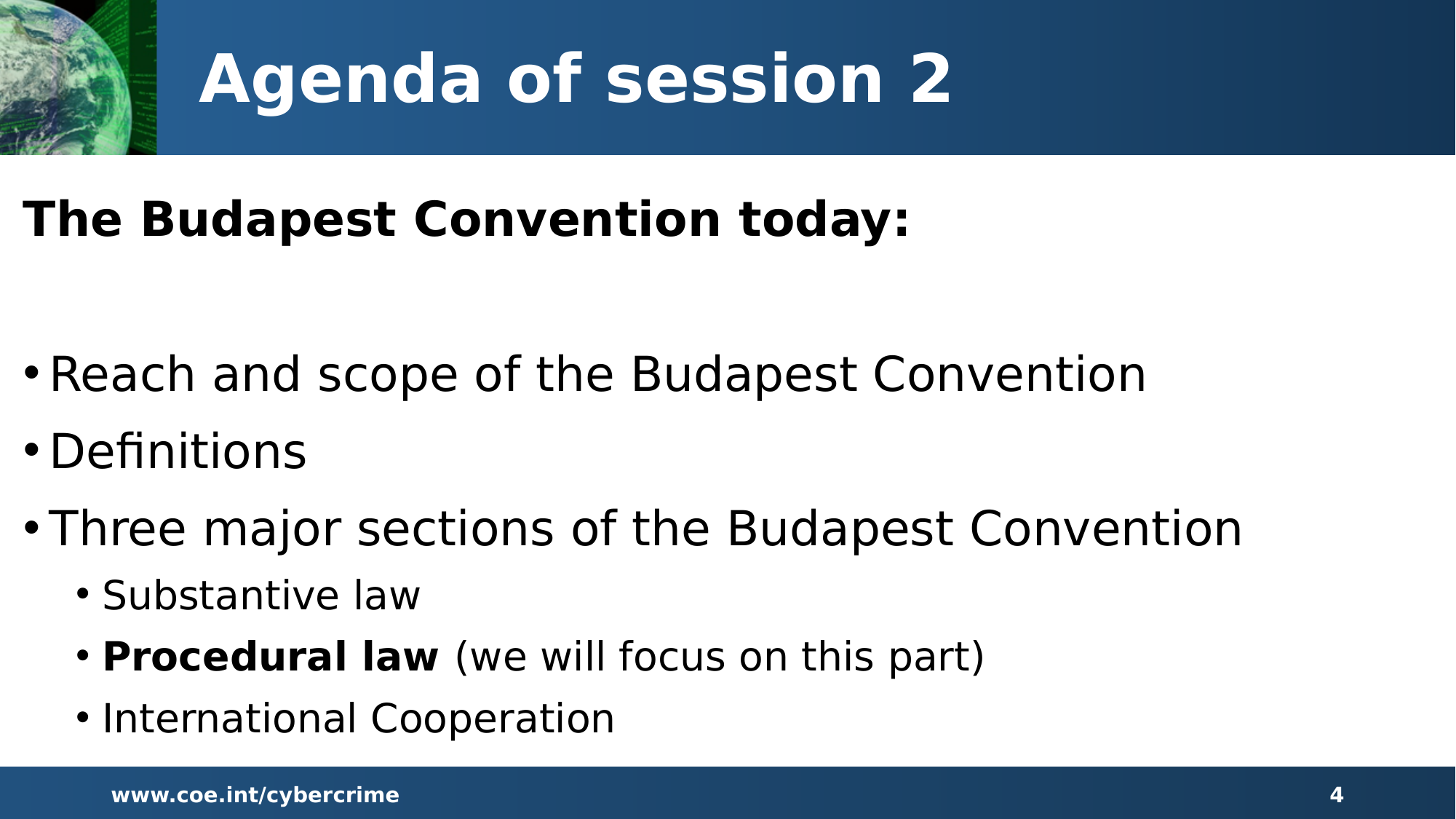

# Agenda of session 2
The Budapest Convention today:

Reach and scope of the Budapest Convention
Definitions
Three major sections of the Budapest Convention
Substantive law
Procedural law (we will focus on this part)
International Cooperation
www.coe.int/cybercrime
4